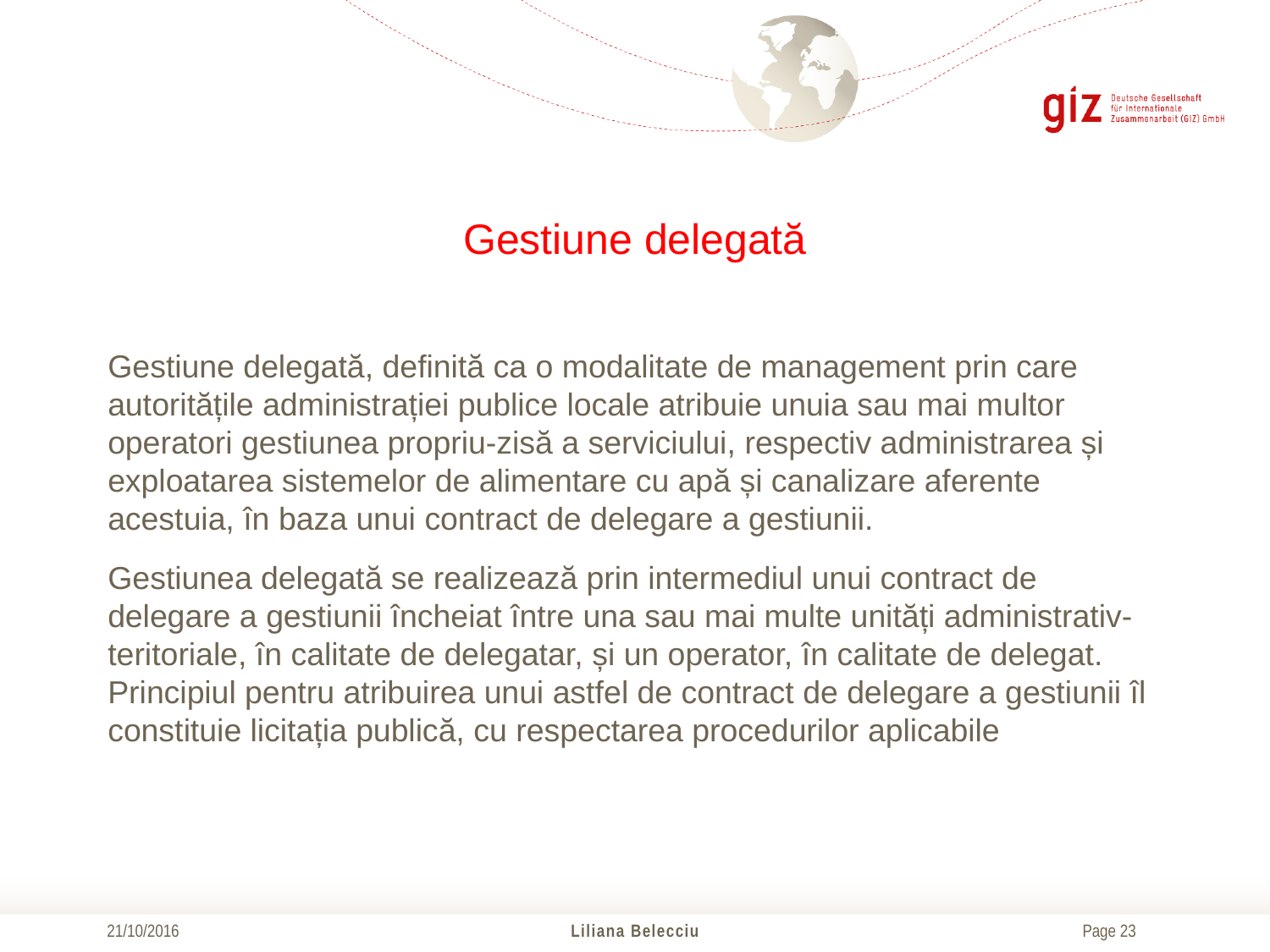

# Gestiune delegată
Gestiune delegată, definită ca o modalitate de management prin care autoritățile administrației publice locale atribuie unuia sau mai multor operatori gestiunea propriu-zisă a serviciului, respectiv administrarea și exploatarea sistemelor de alimentare cu apă și canalizare aferente acestuia, în baza unui contract de delegare a gestiunii.
Gestiunea delegată se realizează prin intermediul unui contract de delegare a gestiunii încheiat între una sau mai multe unități administrativ-teritoriale, în calitate de delegatar, și un operator, în calitate de delegat. Principiul pentru atribuirea unui astfel de contract de delegare a gestiunii îl constituie licitația publică, cu respectarea procedurilor aplicabile
21/10/2016
Liliana Belecciu